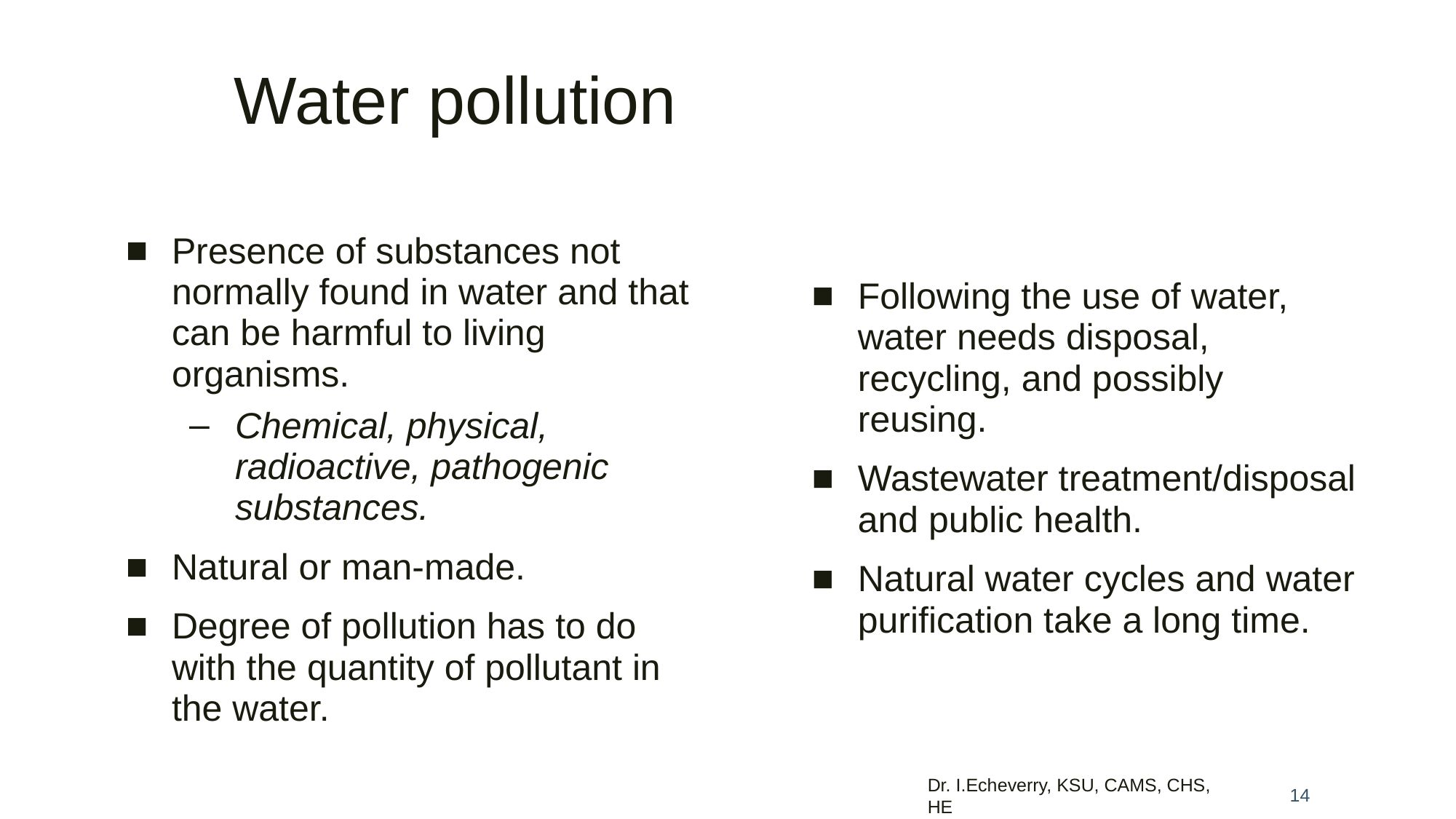

# Water pollution
Presence of substances not normally found in water and that can be harmful to living organisms.
Chemical, physical, radioactive, pathogenic substances.
Natural or man-made.
Degree of pollution has to do with the quantity of pollutant in the water.

Following the use of water, water needs disposal, recycling, and possibly reusing.
Wastewater treatment/disposal and public health.
Natural water cycles and water purification take a long time.

14
Dr. I.Echeverry, KSU, CAMS, CHS, HE